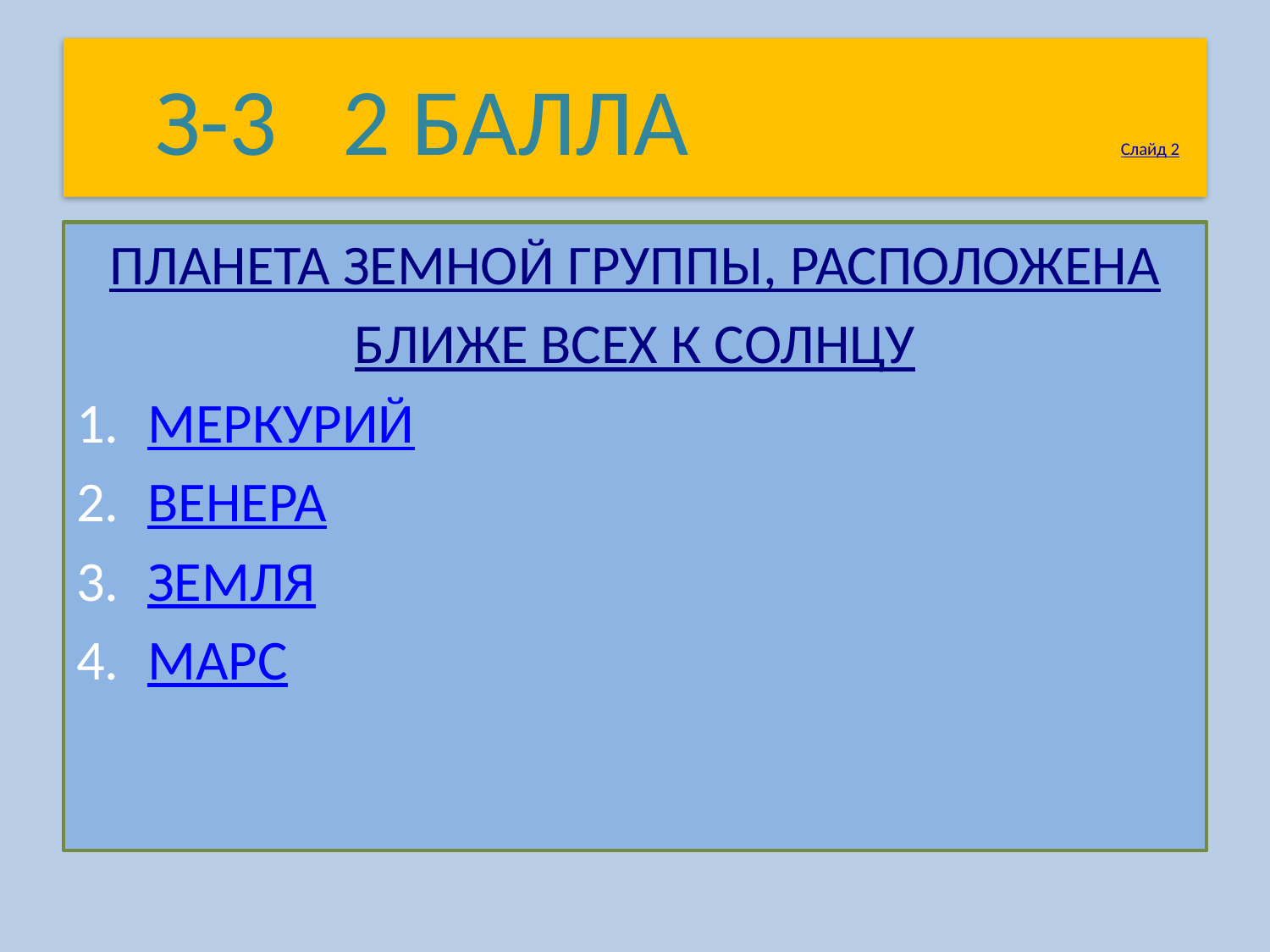

# З-3   2 БАЛЛА                    Слайд 2
ПЛАНЕТА ЗЕМНОЙ ГРУППЫ, РАСПОЛОЖЕНА
БЛИЖЕ ВСЕХ К СОЛНЦУ
МЕРКУРИЙ
ВЕНЕРА
ЗЕМЛЯ
МАРС